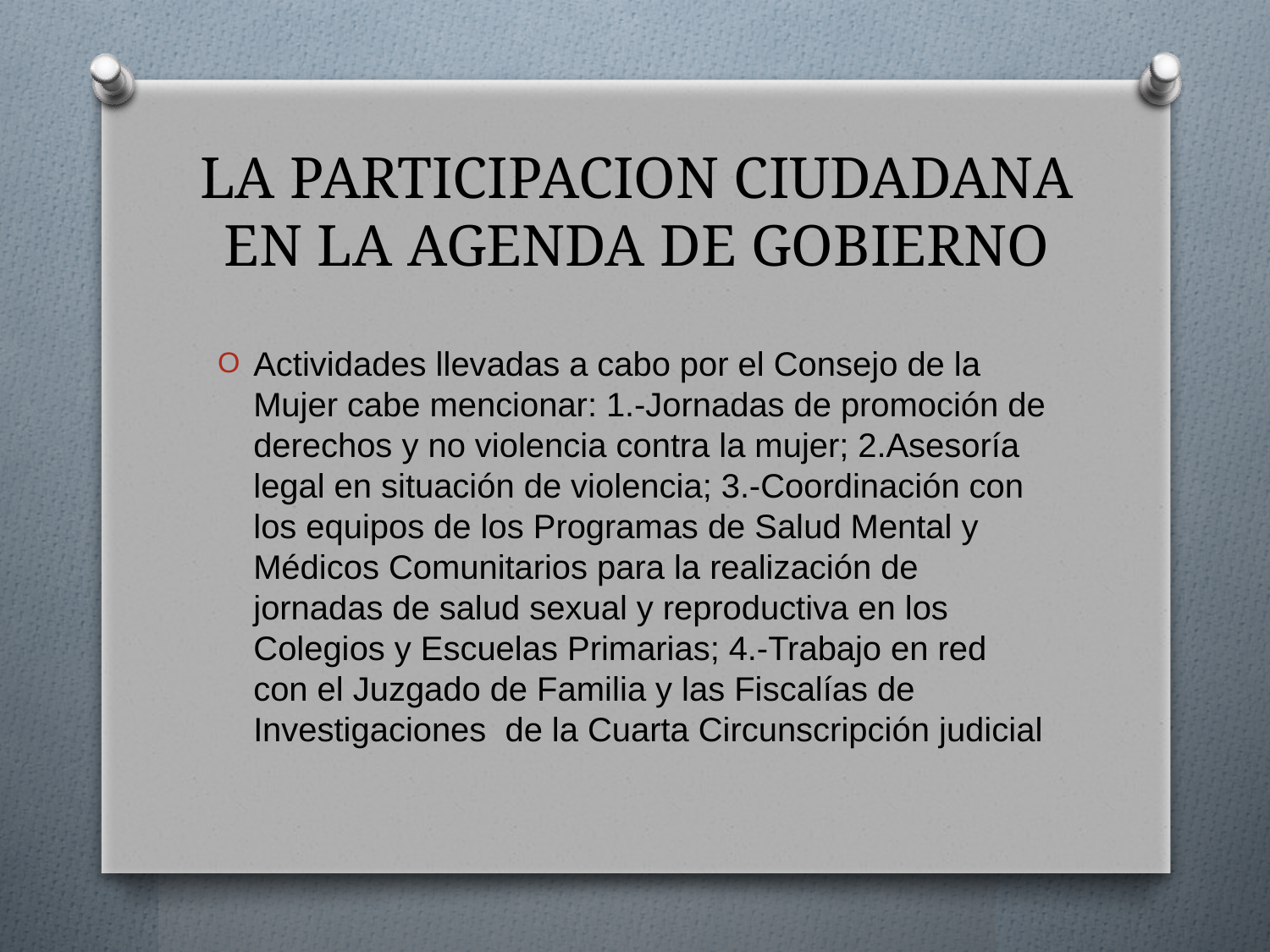

# LA PARTICIPACION CIUDADANA EN LA AGENDA DE GOBIERNO
Actividades llevadas a cabo por el Consejo de la Mujer cabe mencionar: 1.-Jornadas de promoción de derechos y no violencia contra la mujer; 2.Asesoría legal en situación de violencia; 3.-Coordinación con los equipos de los Programas de Salud Mental y Médicos Comunitarios para la realización de jornadas de salud sexual y reproductiva en los Colegios y Escuelas Primarias; 4.-Trabajo en red con el Juzgado de Familia y las Fiscalías de Investigaciones  de la Cuarta Circunscripción judicial